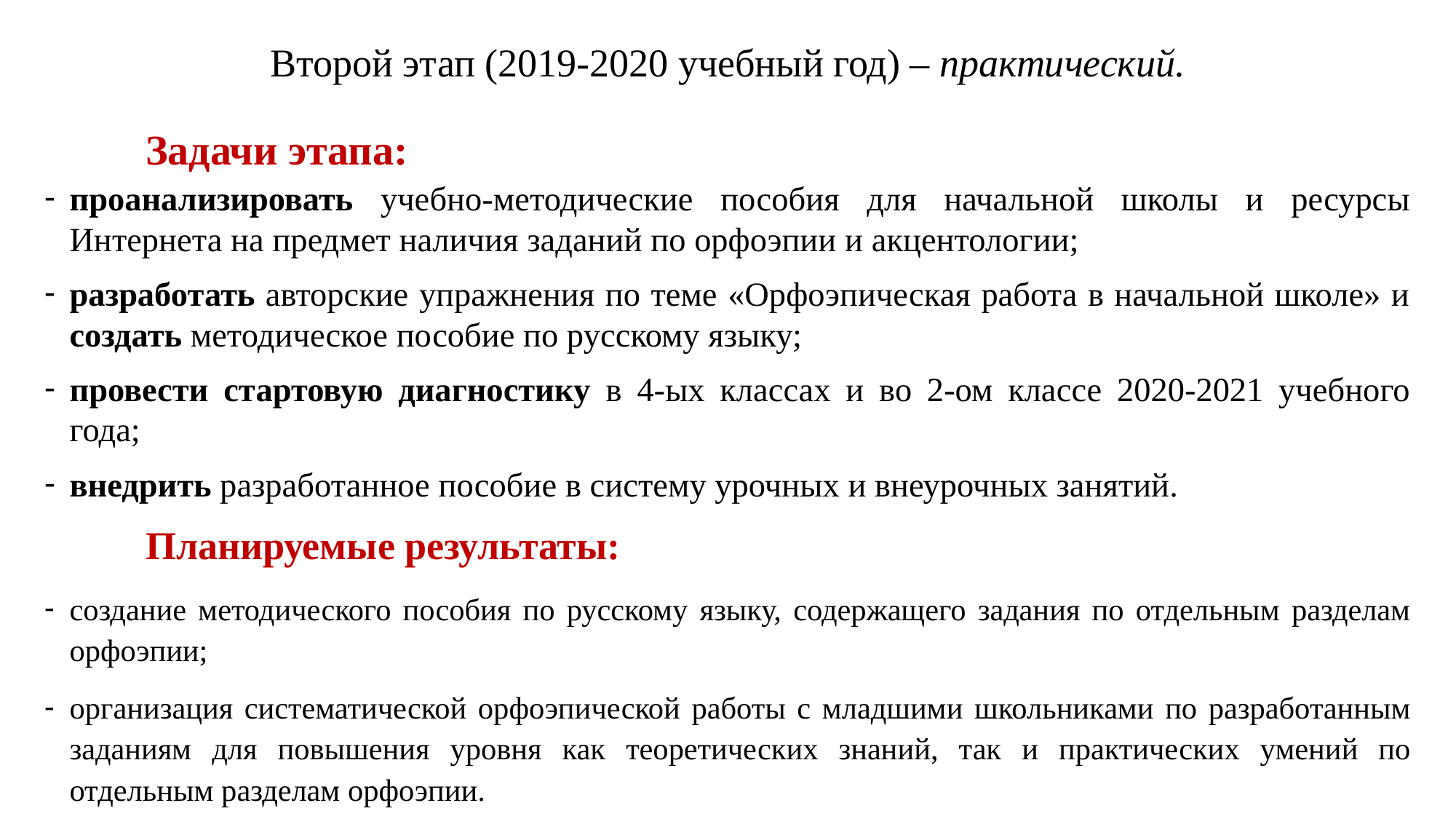

Второй этап (2019-2020 учебный год) – практический.

	Задачи этапа:
проанализировать учебно-методические пособия для начальной школы и ресурсы Интернета на предмет наличия заданий по орфоэпии и акцентологии;
разработать авторские упражнения по теме «Орфоэпическая работа в начальной школе» и создать методическое пособие по русскому языку;
провести стартовую диагностику в 4-ых классах и во 2-ом классе 2020-2021 учебного года;
внедрить разработанное пособие в систему урочных и внеурочных занятий.
	Планируемые результаты:
создание методического пособия по русскому языку, содержащего задания по отдельным разделам орфоэпии;
организация систематической орфоэпической работы с младшими школьниками по разработанным заданиям для повышения уровня как теоретических знаний, так и практических умений по отдельным разделам орфоэпии.